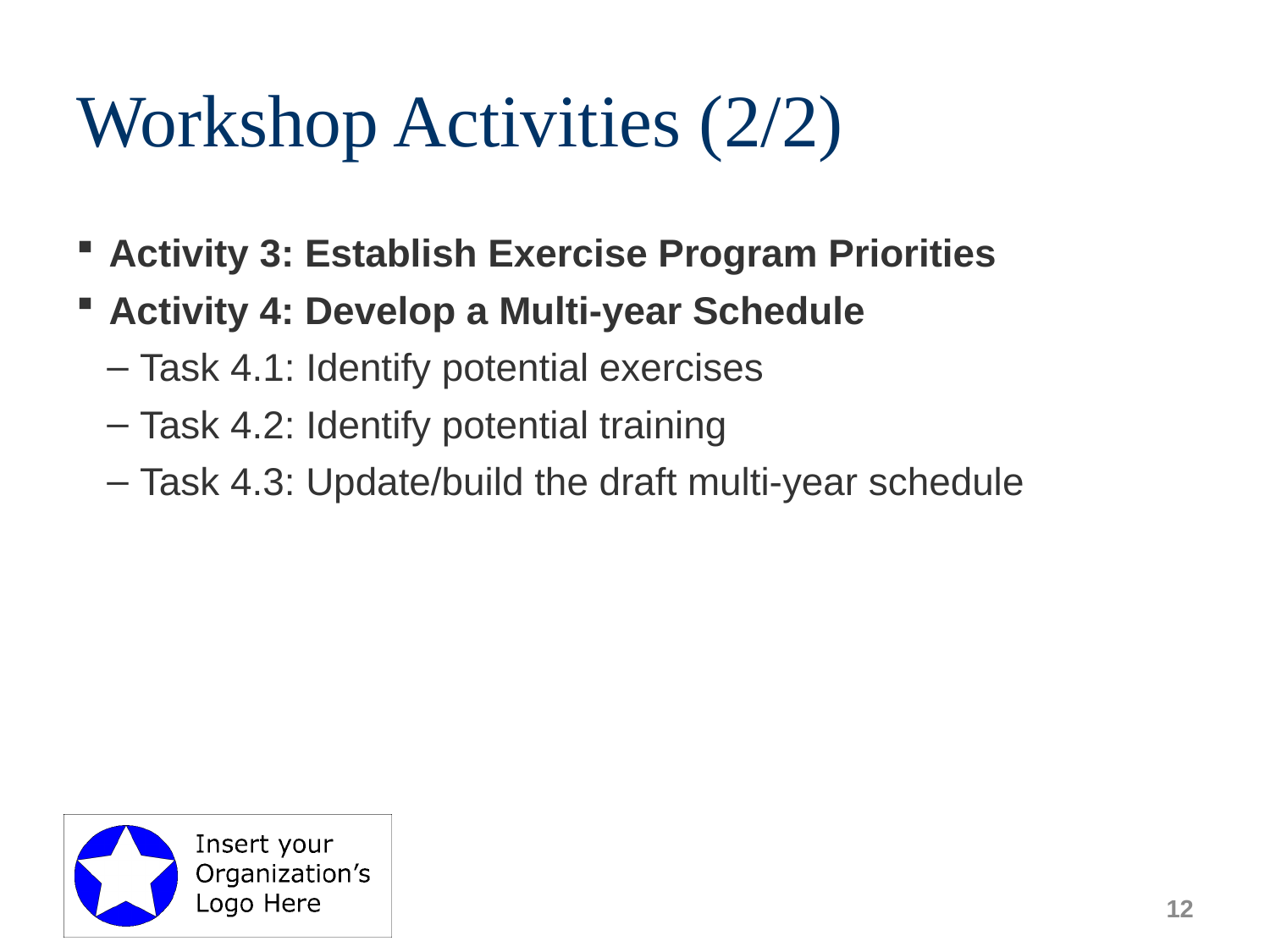

# Workshop Activities (2/2)
Activity 3: Establish Exercise Program Priorities
Activity 4: Develop a Multi-year Schedule
Task 4.1: Identify potential exercises
Task 4.2: Identify potential training
Task 4.3: Update/build the draft multi-year schedule
12